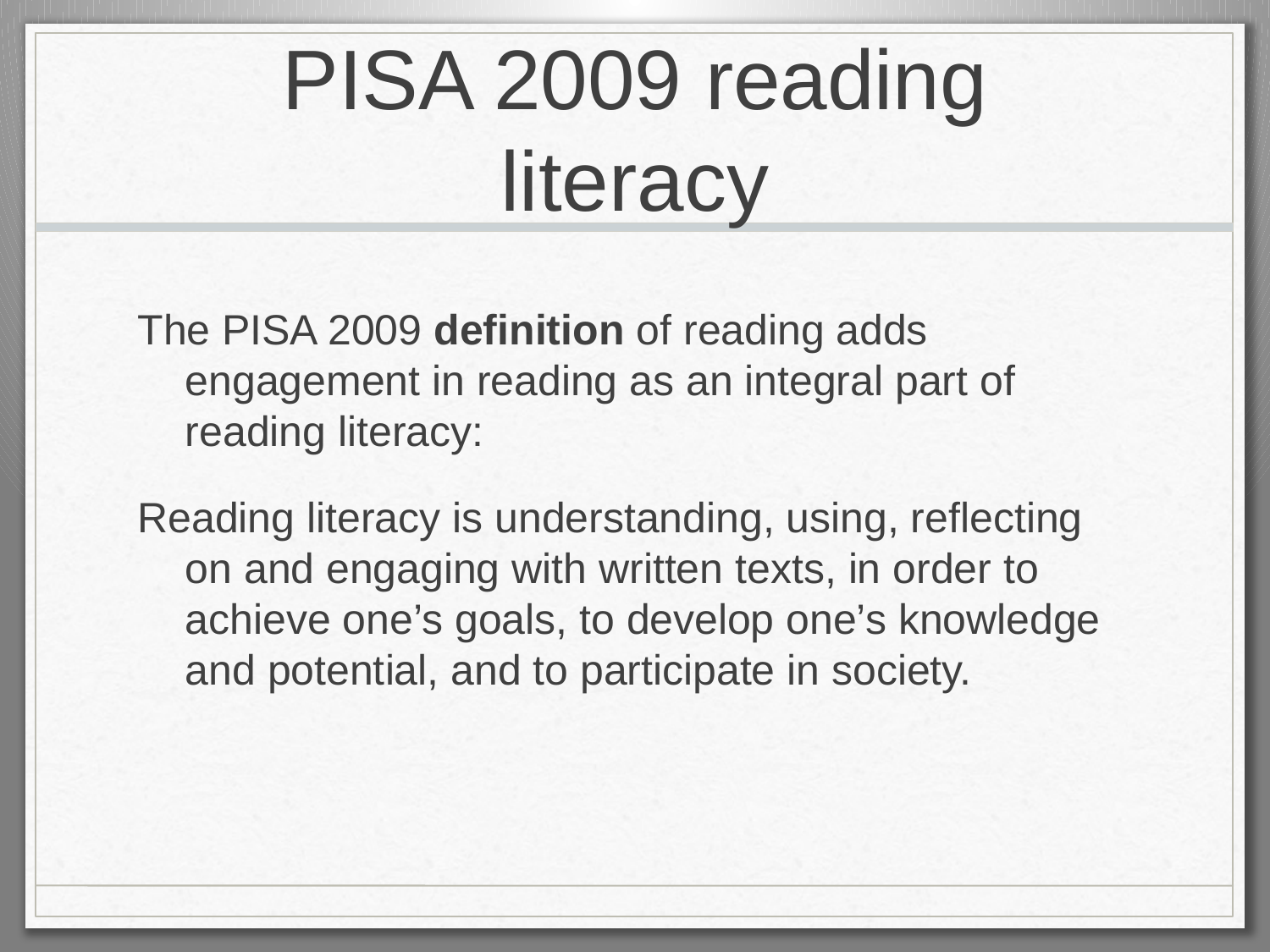

# PISA 2009 reading literacy
The PISA 2009 definition of reading adds engagement in reading as an integral part of reading literacy:
Reading literacy is understanding, using, reflecting on and engaging with written texts, in order to achieve one’s goals, to develop one’s knowledge and potential, and to participate in society.